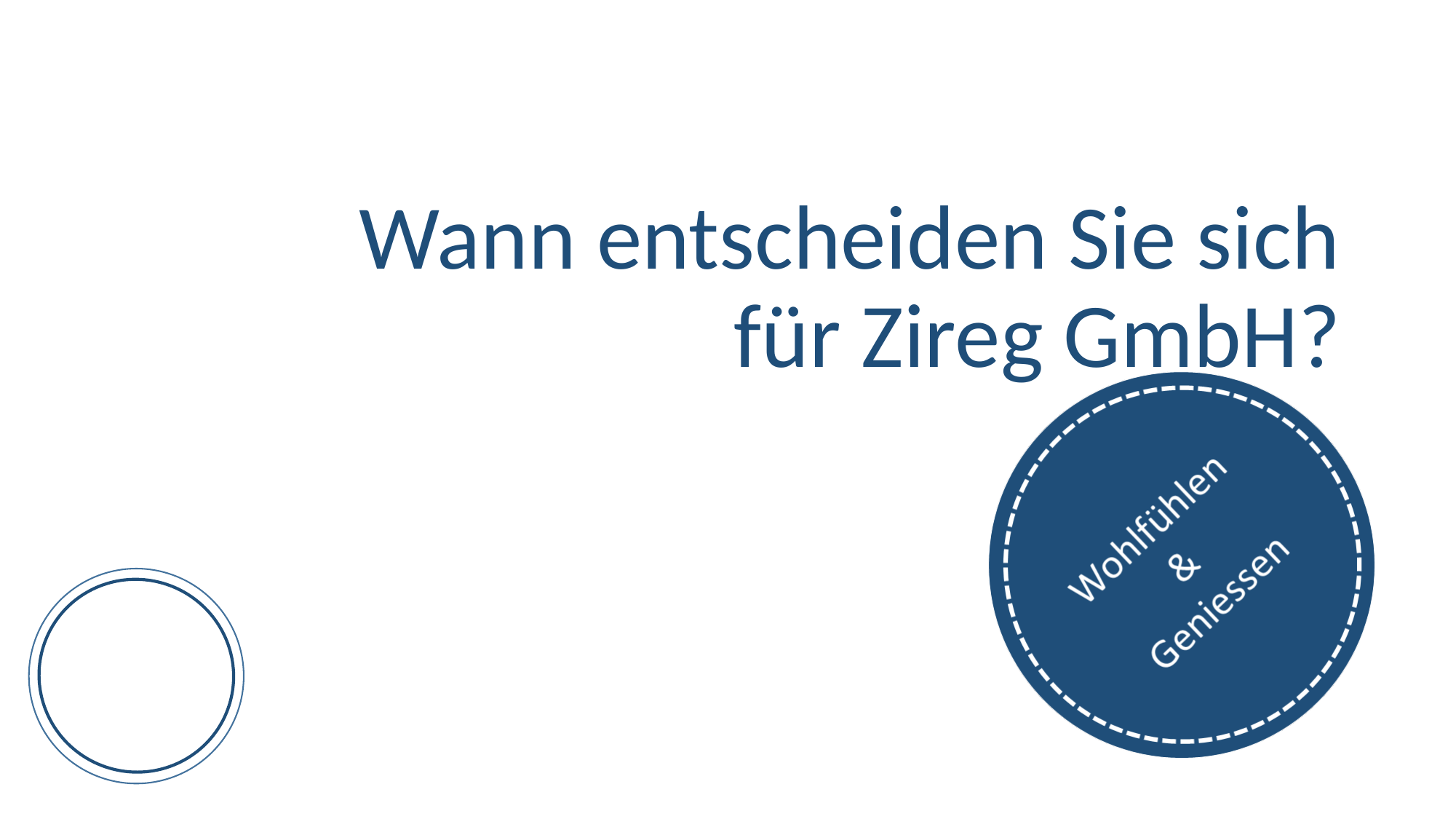

# Wann entscheiden Sie sich für Zireg GmbH?